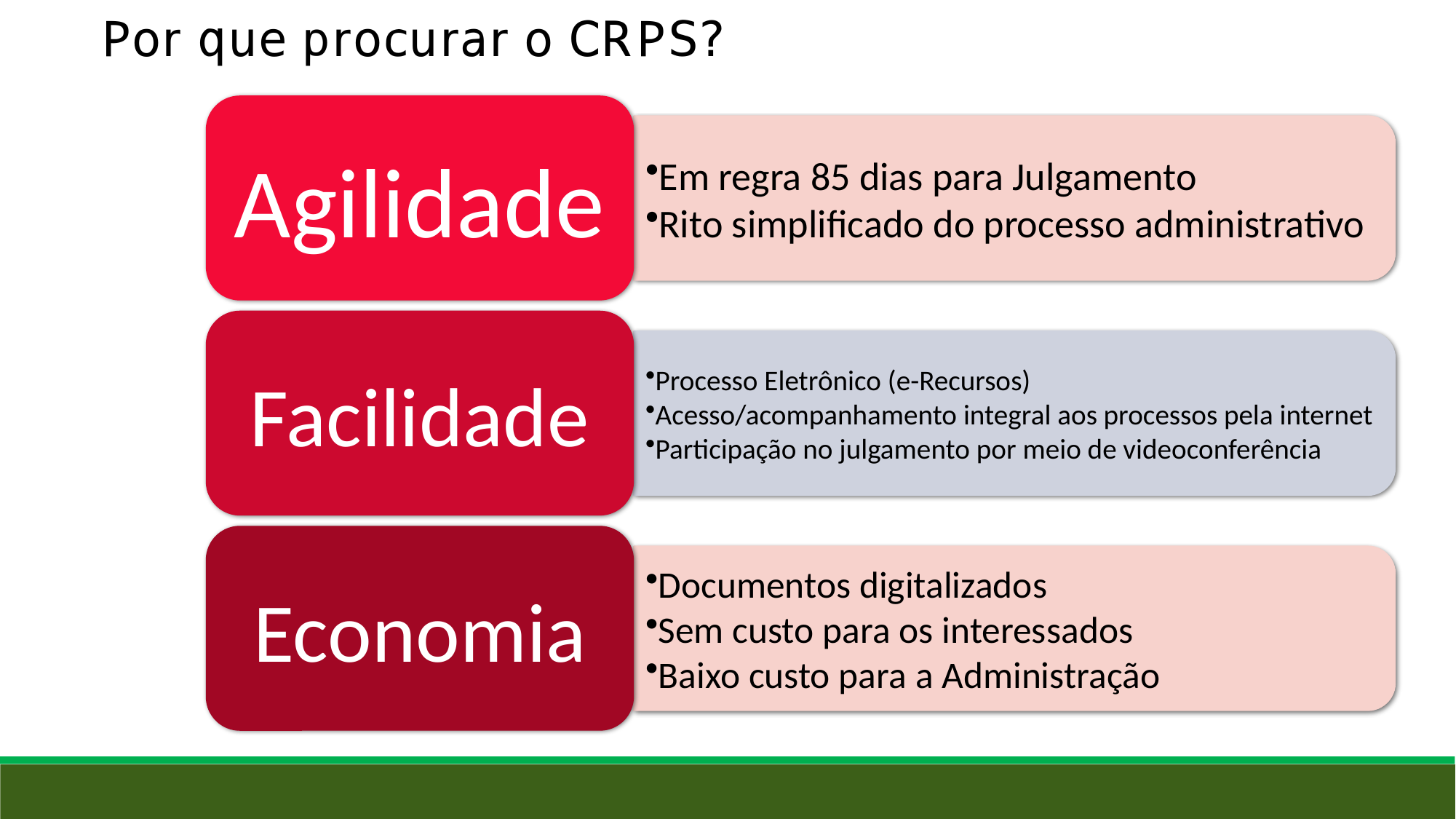

Por que procurar o CRPS?
Agilidade
Em regra 85 dias para Julgamento
Facilidade
Processo Eletrônico (e-Recursos)
Participação no julgamento por meio de videoconferência
Economia
Documentos digitalizados
Acesso/acompanhamento integral aos processos pela internet
Sem custo para os interessados
Baixo custo para a Administração
Rito simplificado do processo administrativo